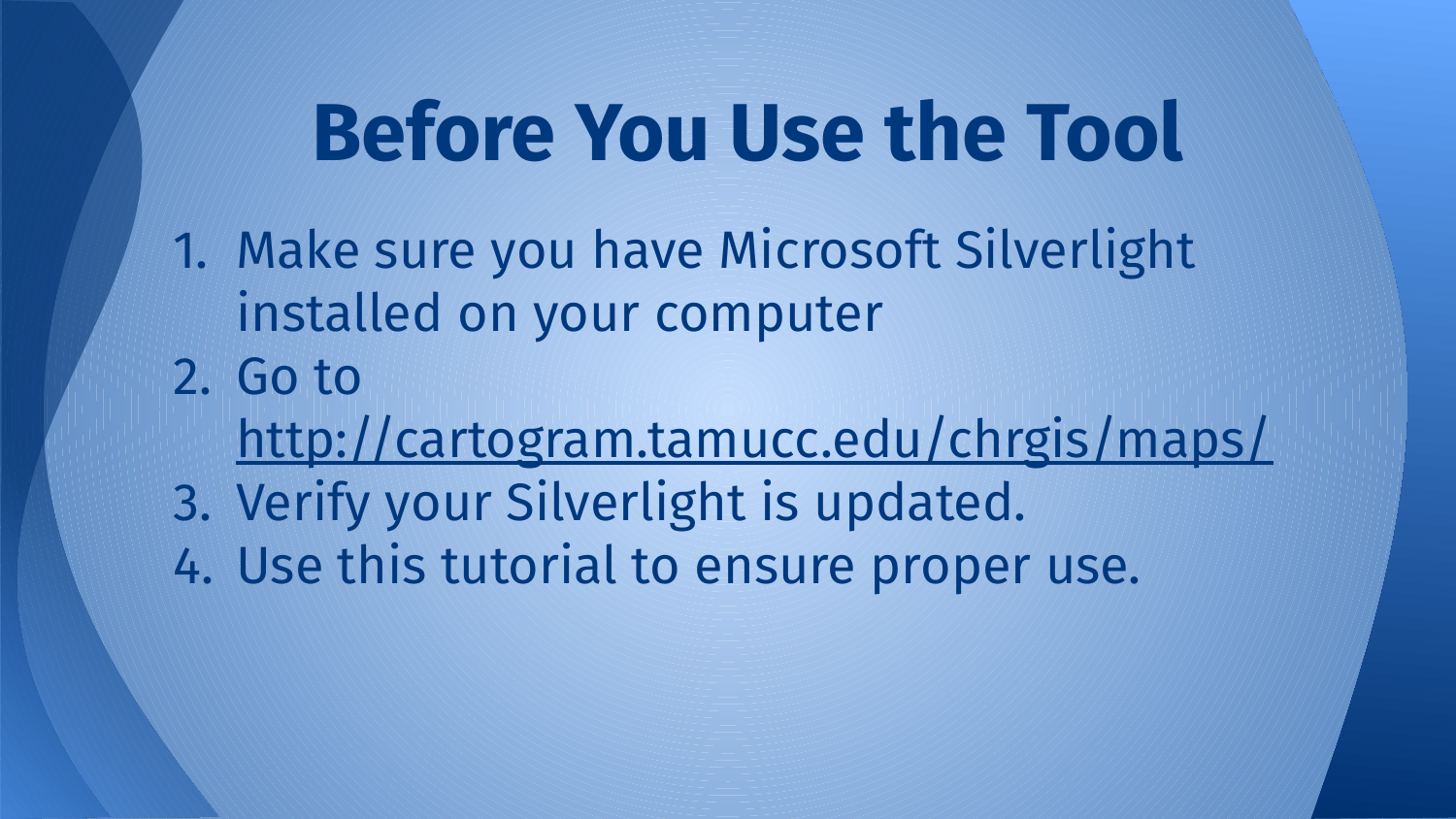

# Before You Use the Tool
Make sure you have Microsoft Silverlight installed on your computer
Go to http://cartogram.tamucc.edu/chrgis/maps/
Verify your Silverlight is updated.
Use this tutorial to ensure proper use.